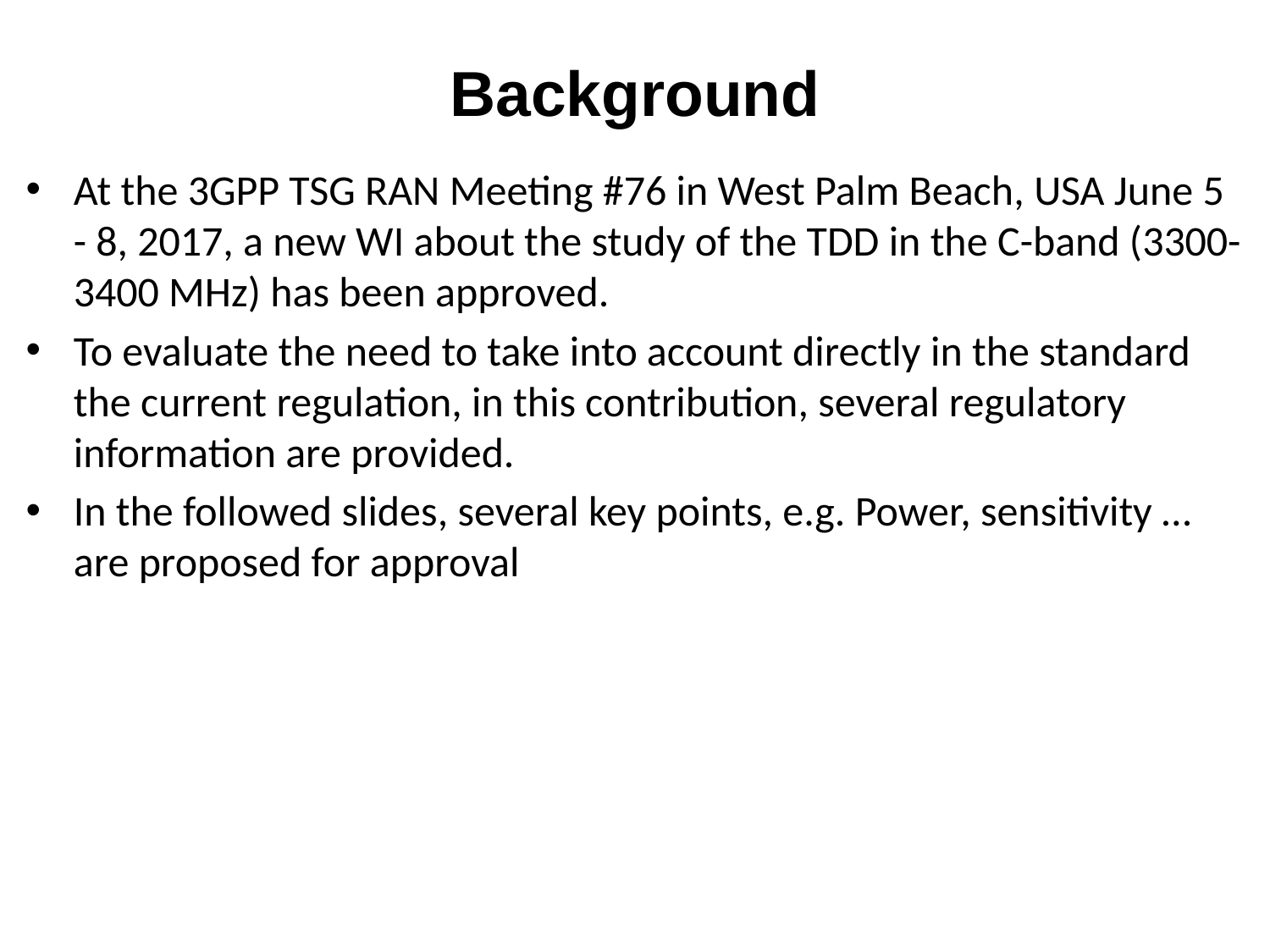

# Background
At the 3GPP TSG RAN Meeting #76 in West Palm Beach, USA June 5 - 8, 2017, a new WI about the study of the TDD in the C-band (3300-3400 MHz) has been approved.
To evaluate the need to take into account directly in the standard the current regulation, in this contribution, several regulatory information are provided.
In the followed slides, several key points, e.g. Power, sensitivity … are proposed for approval